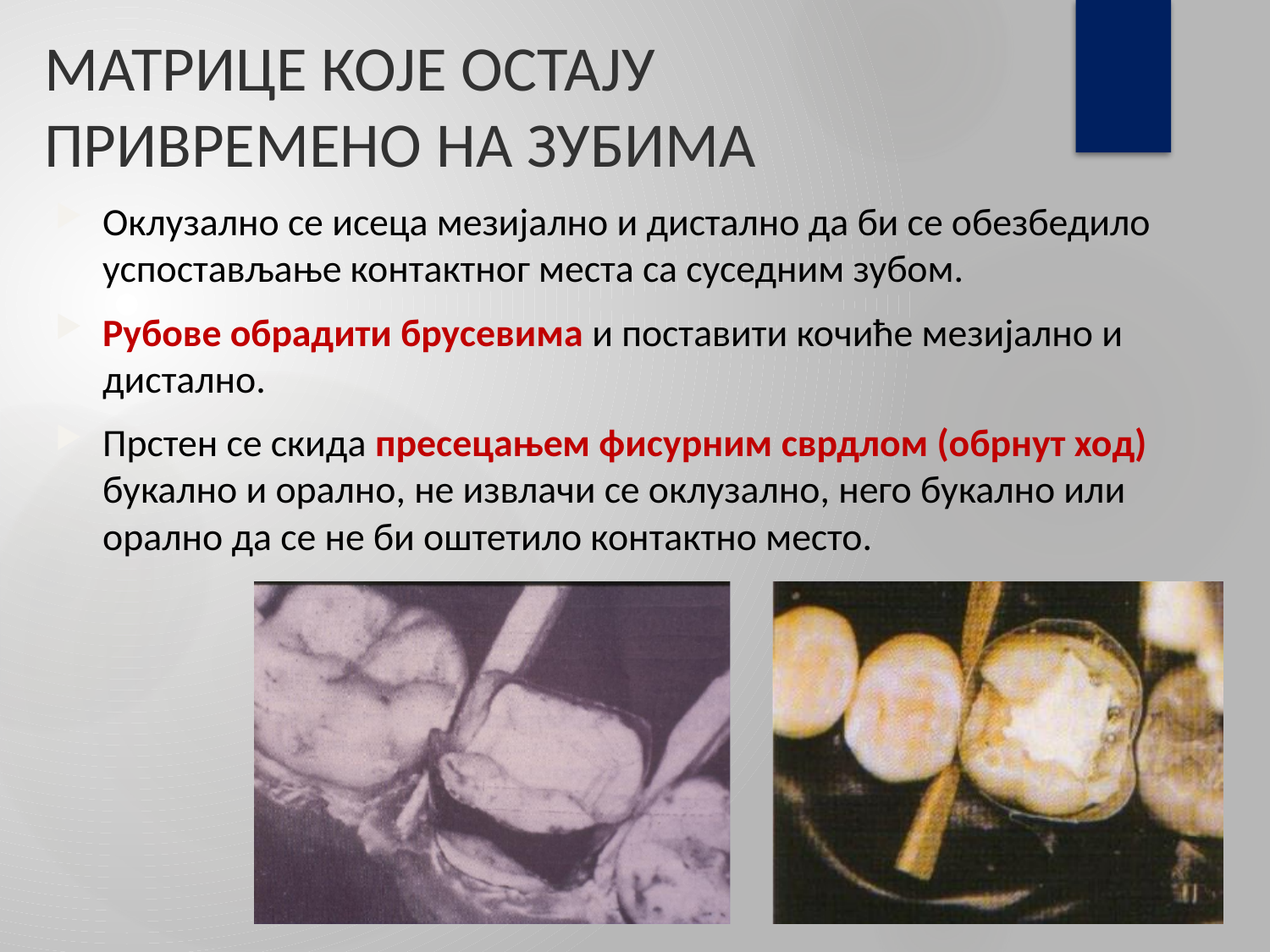

# МАТРИЦЕ КОЈЕ ОСТАЈУ ПРИВРЕМЕНО НА ЗУБИМА
Оклузално се исеца мезијално и дистално да би се обезбедило успостављање контактног места са суседним зубом.
Рубове обрадити брусевима и поставити кочиће мезијално и  дистално.
Прстен се скида пресецањем фисурним сврдлом (обрнут ход)  букално и орално, не извлачи се оклузално, него букално или  орално да се не би оштетило контактно место.